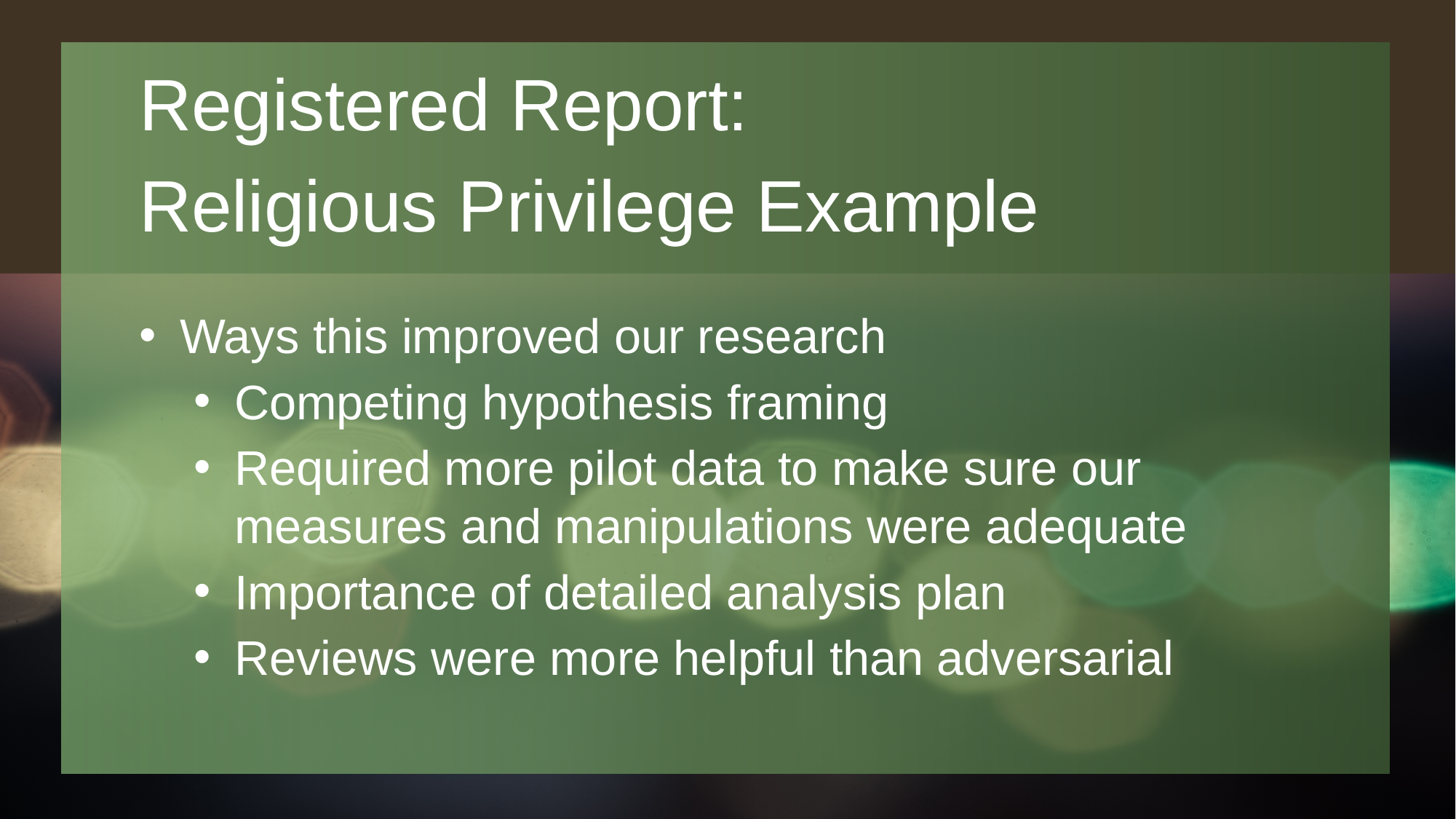

# Registered Report: Religious Privilege Example
Ways this improved our research
Competing hypothesis framing
Required more pilot data to make sure our measures and manipulations were adequate
Importance of detailed analysis plan
Reviews were more helpful than adversarial